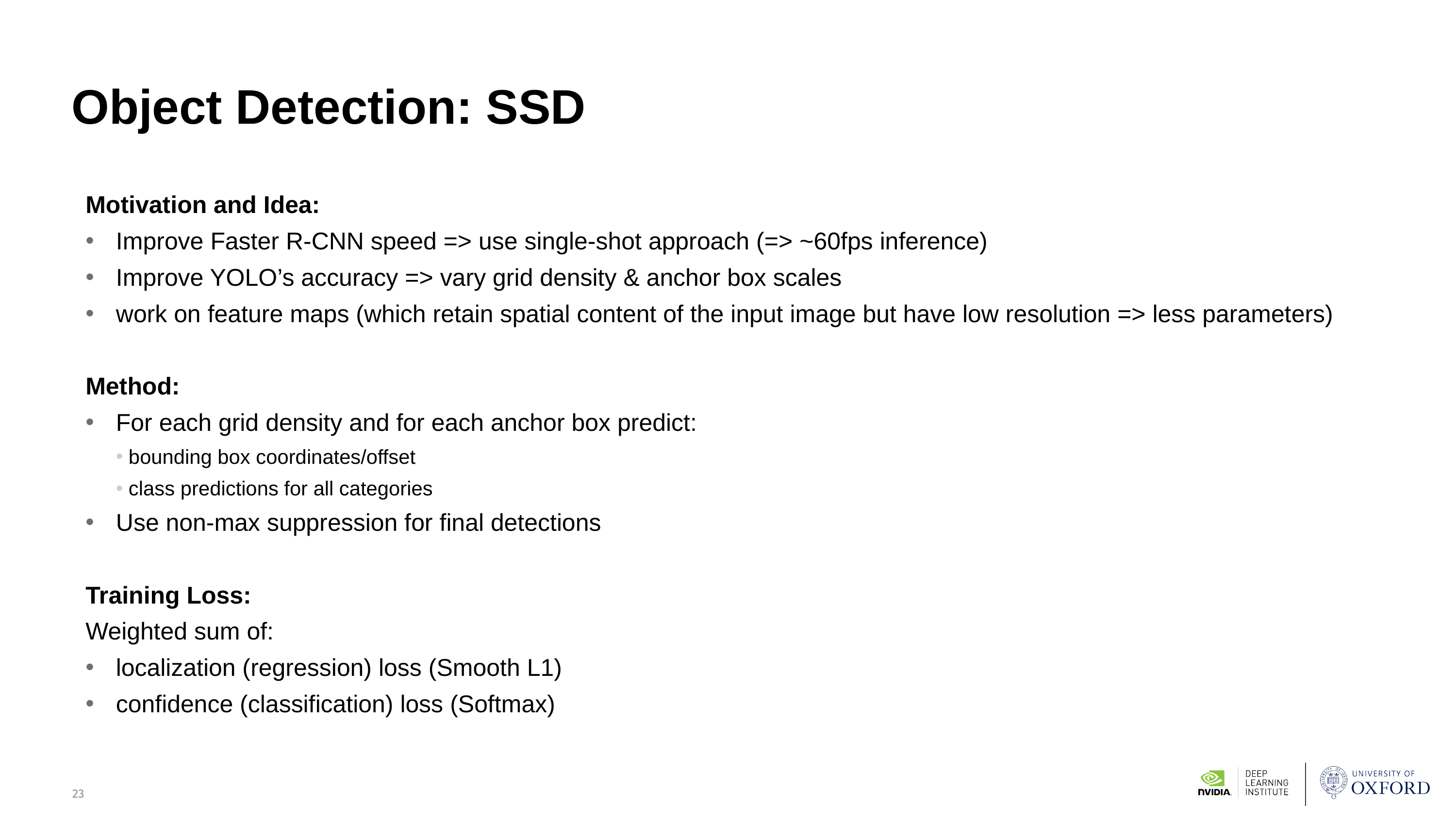

# Object Detection: SSD
Motivation and Idea:
Improve Faster R-CNN speed => use single-shot approach (=> ~60fps inference)
Improve YOLO’s accuracy => vary grid density & anchor box scales
work on feature maps (which retain spatial content of the input image but have low resolution => less parameters)

Method:
For each grid density and for each anchor box predict:
 bounding box coordinates/offset
 class predictions for all categories
Use non-max suppression for final detections

Training Loss:
Weighted sum of:
localization (regression) loss (Smooth L1)
confidence (classification) loss (Softmax)